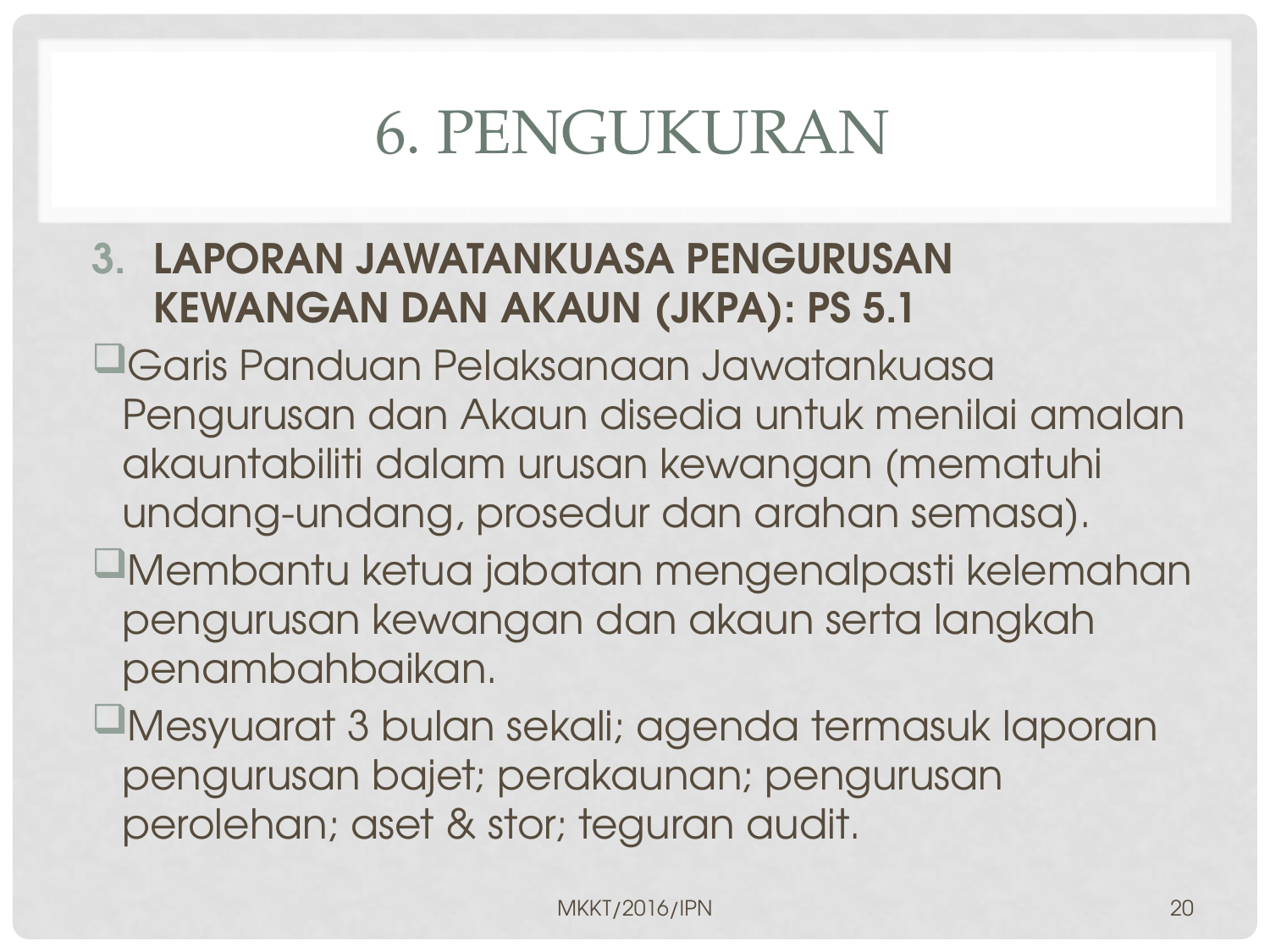

# 6. PENGUKURAN
LAPORAN JAWATANKUASA PENGURUSAN KEWANGAN DAN AKAUN (JKPA): PS 5.1
Garis Panduan Pelaksanaan Jawatankuasa Pengurusan dan Akaun disedia untuk menilai amalan akauntabiliti dalam urusan kewangan (mematuhi undang-undang, prosedur dan arahan semasa).
Membantu ketua jabatan mengenalpasti kelemahan pengurusan kewangan dan akaun serta langkah penambahbaikan.
Mesyuarat 3 bulan sekali; agenda termasuk laporan pengurusan bajet; perakaunan; pengurusan perolehan; aset & stor; teguran audit.
MKKT/2016/IPN
20